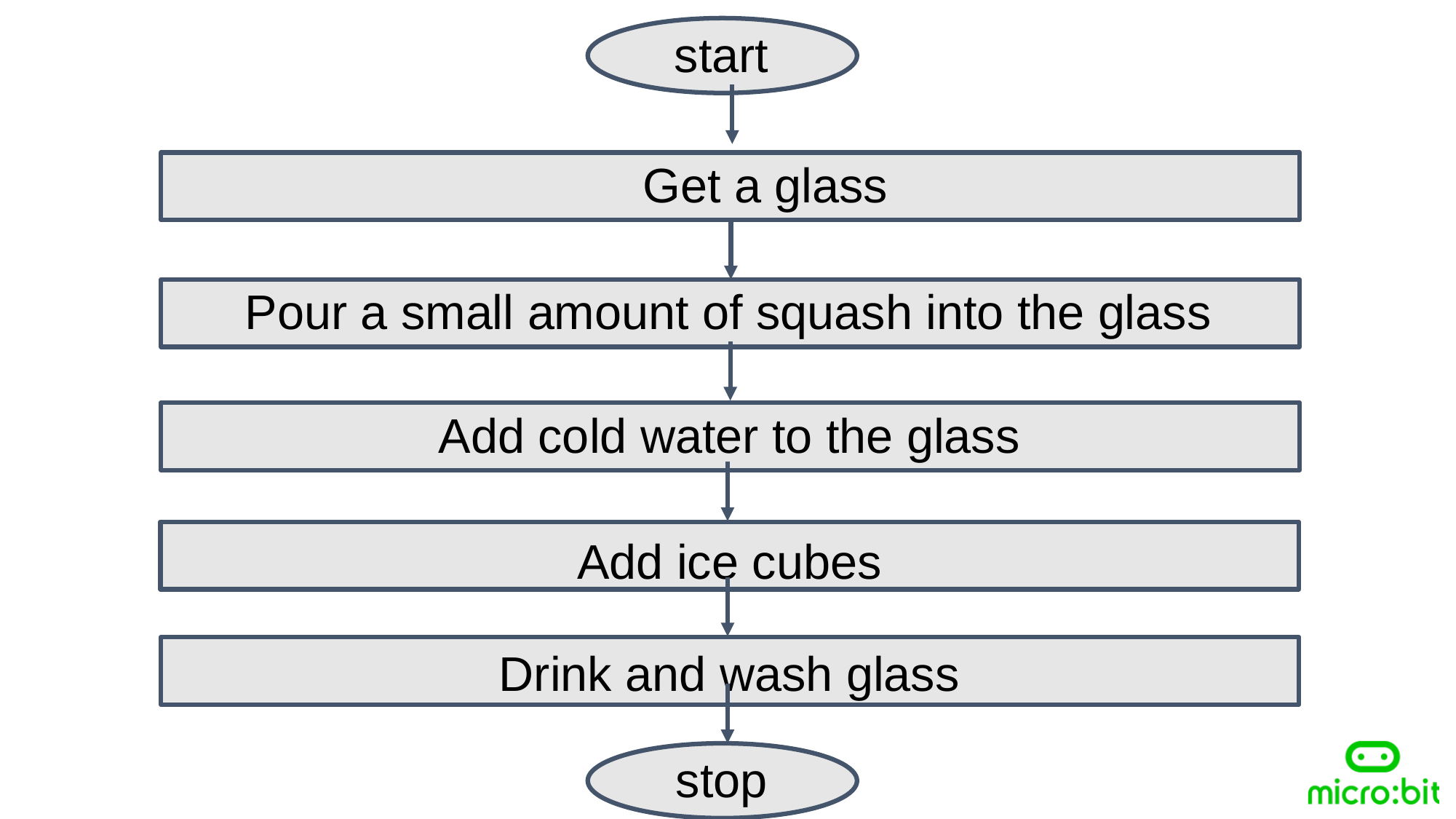

start

Get a glass

Pour a small amount of squash into the glass

Add cold water to the glass

Add ice cubes

Drink and wash glass

stop